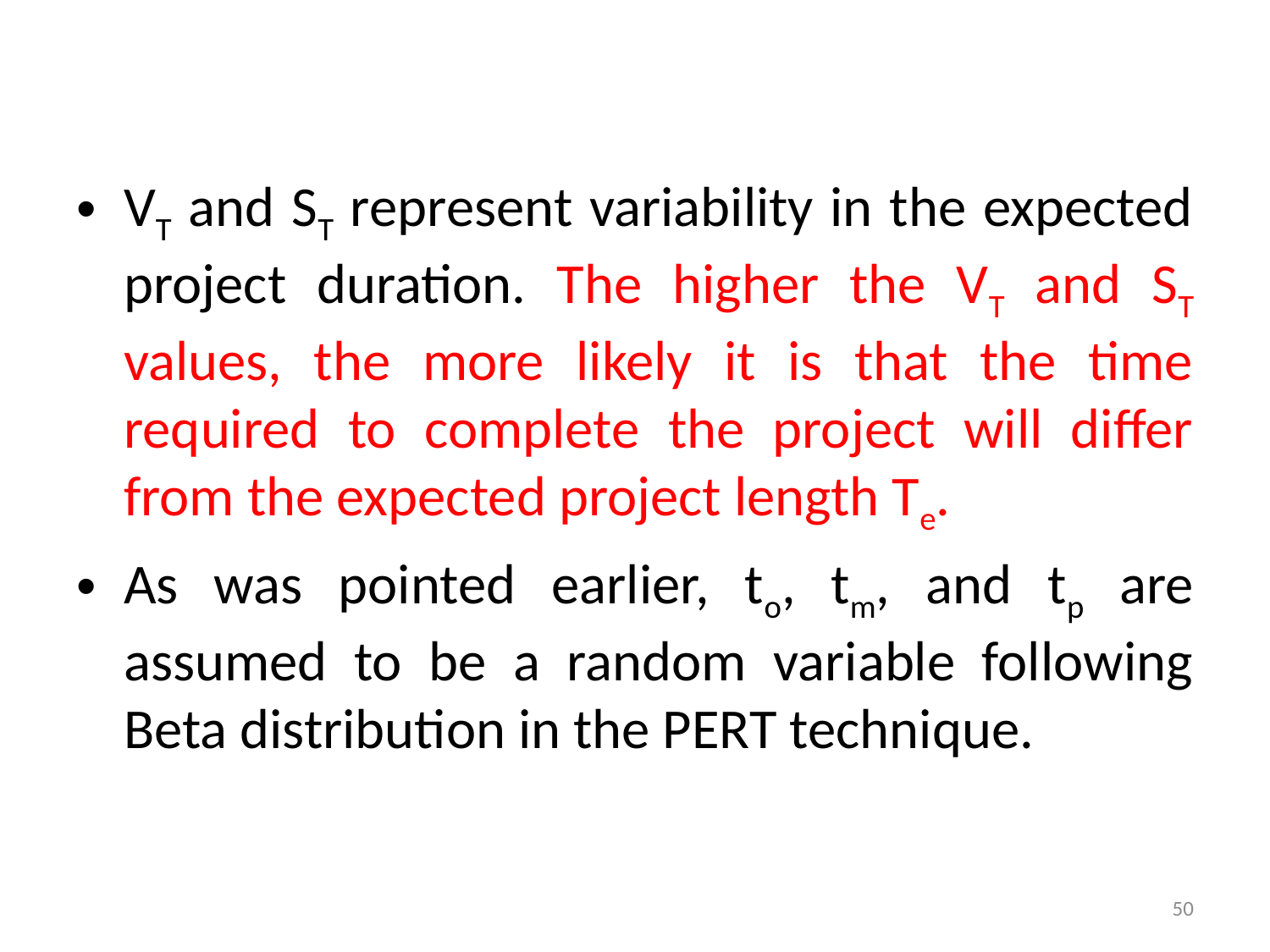

VT and ST represent variability in the expected project duration. The higher the VT and ST values, the more likely it is that the time required to complete the project will differ from the expected project length Te.
As was pointed earlier, to, tm, and tp are assumed to be a random variable following Beta distribution in the PERT technique.
50